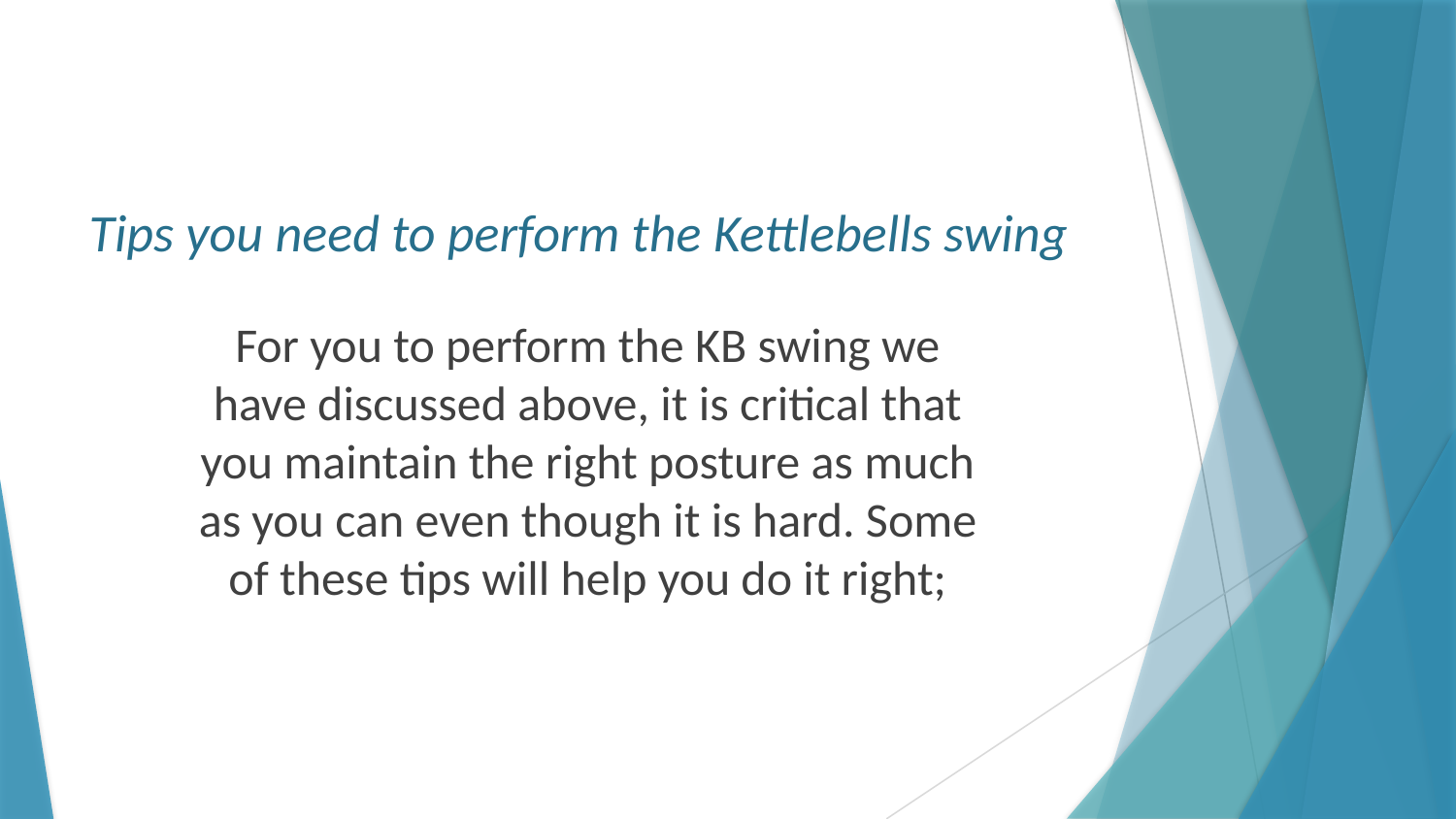

# Tips you need to perform the Kettlebells swing
For you to perform the KB swing we have discussed above, it is critical that you maintain the right posture as much as you can even though it is hard. Some of these tips will help you do it right;